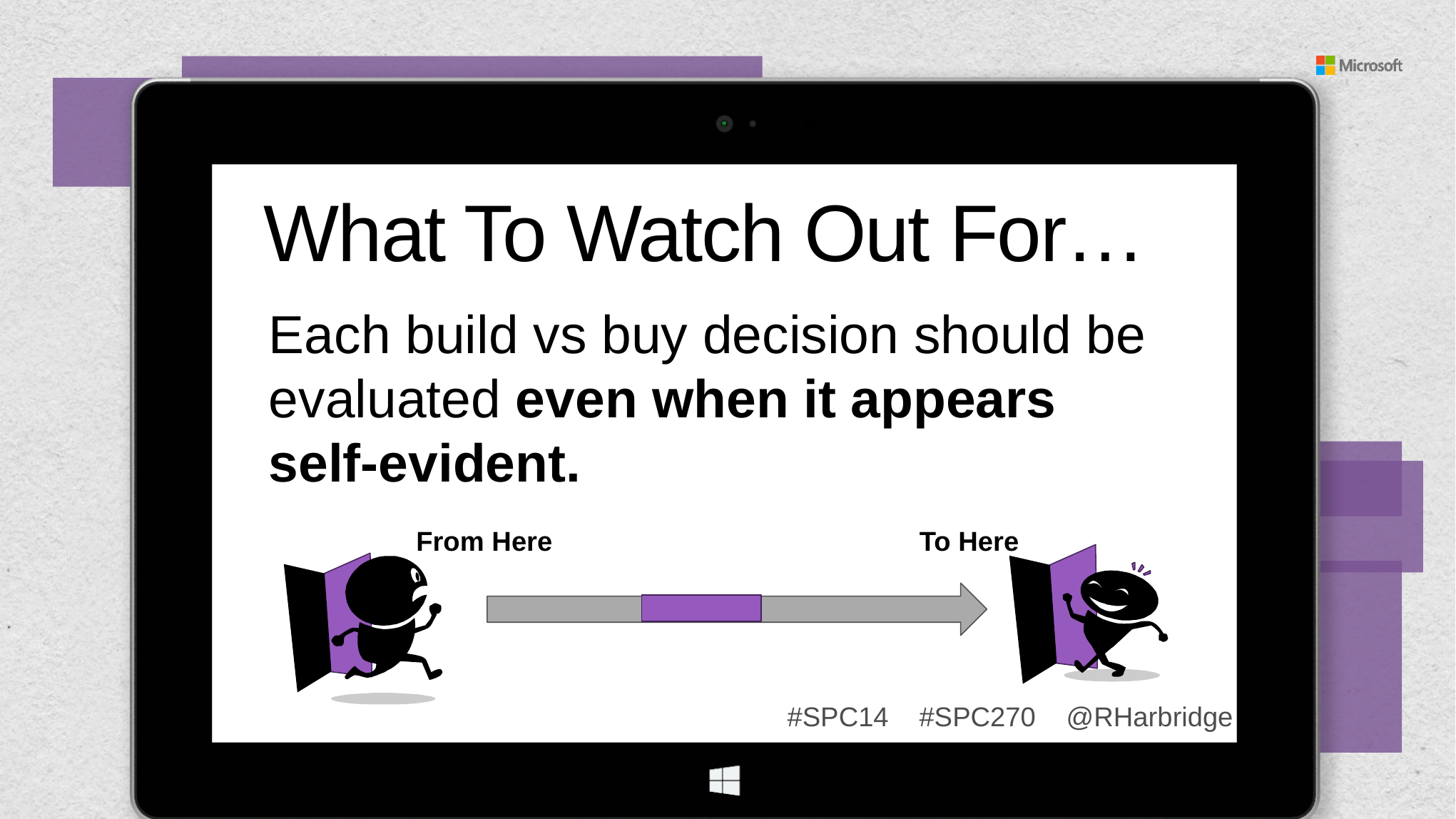

What To Watch Out For…
Each build vs buy decision should be evaluated even when it appears self-evident.
From Here                                                To Here